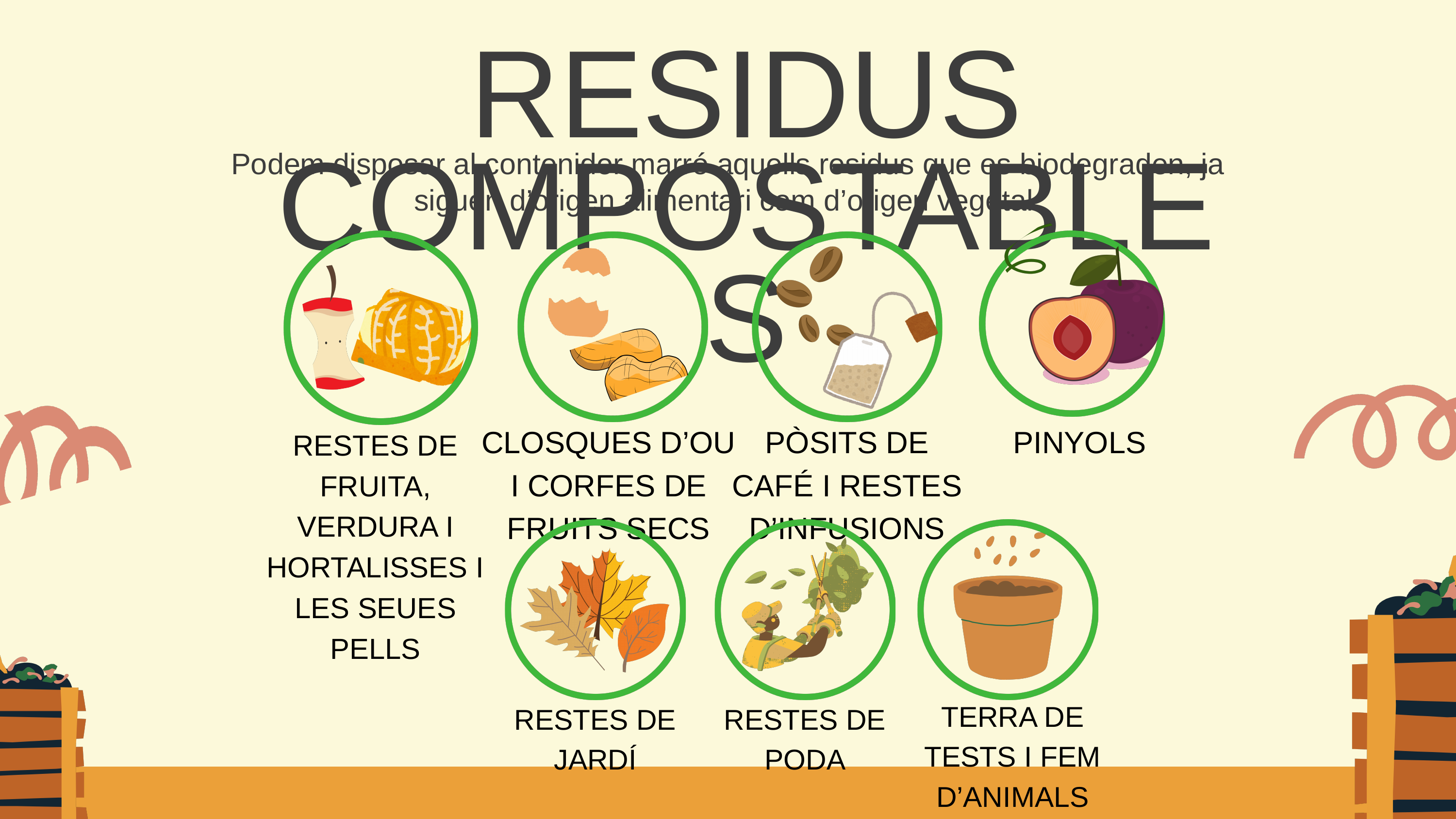

RESIDUS COMPOSTABLES
Podem disposar al contenidor marró aquells residus que es biodegraden, ja siguen d’origen alimentari com d’origen vegetal.

CLOSQUES D’OU I CORFES DE FRUITS SECS
PÒSITS DE CAFÉ I RESTES D’INFUSIONS
PINYOLS

RESTES DE FRUITA, VERDURA I HORTALISSES I LES SEUES PELLS

TERRA DE TESTS I FEM D’ANIMALS
RESTES DE JARDÍ
RESTES DE PODA